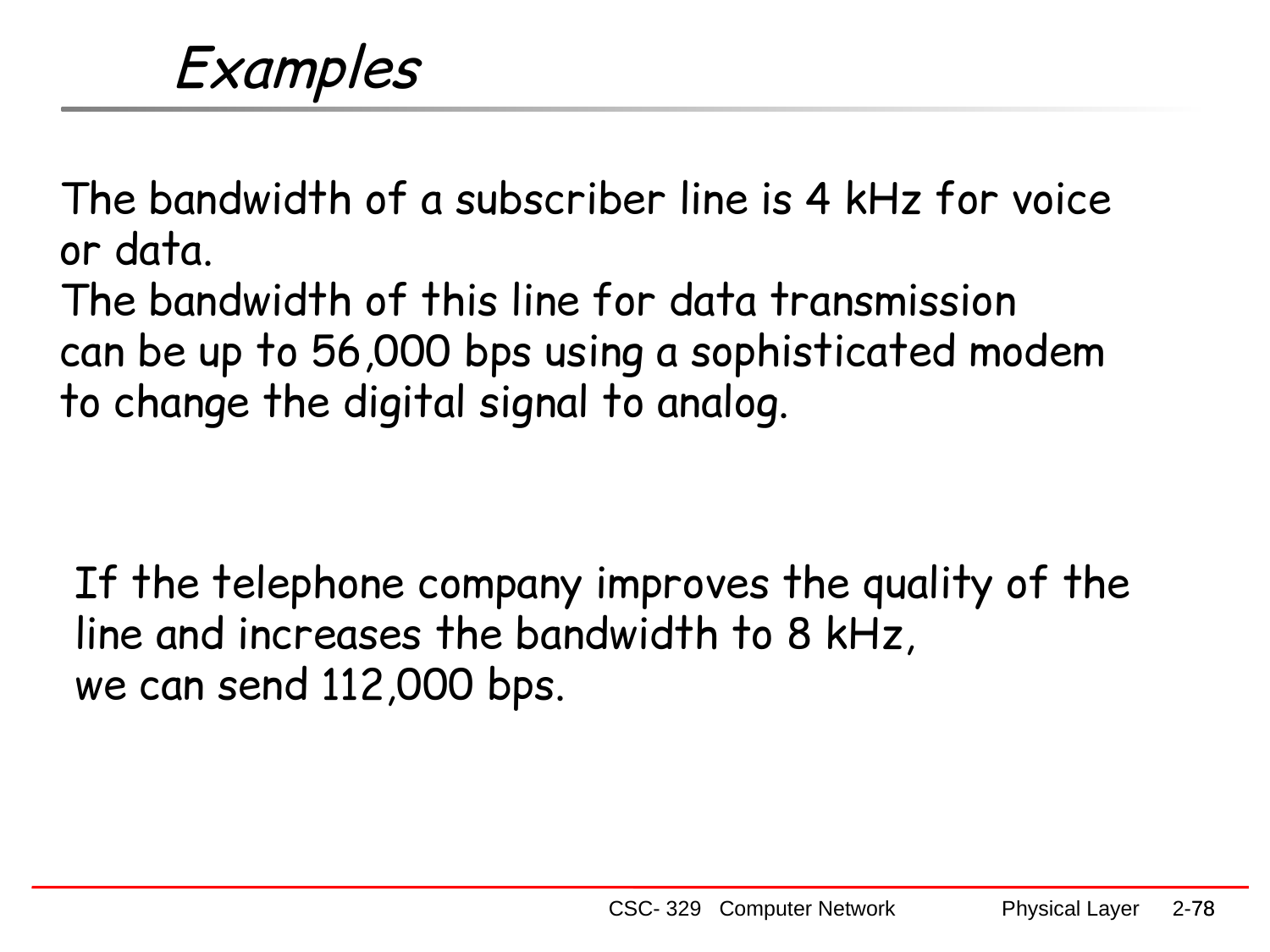

Examples

The bandwidth of a subscriber line is 4 kHz for voice or data.
The bandwidth of this line for data transmission
can be up to 56,000 bps using a sophisticated modem to change the digital signal to analog.

If the telephone company improves the quality of the line and increases the bandwidth to 8 kHz,
we can send 112,000 bps.
CSC- 329   Computer Network                  Physical Layer
78
2-78